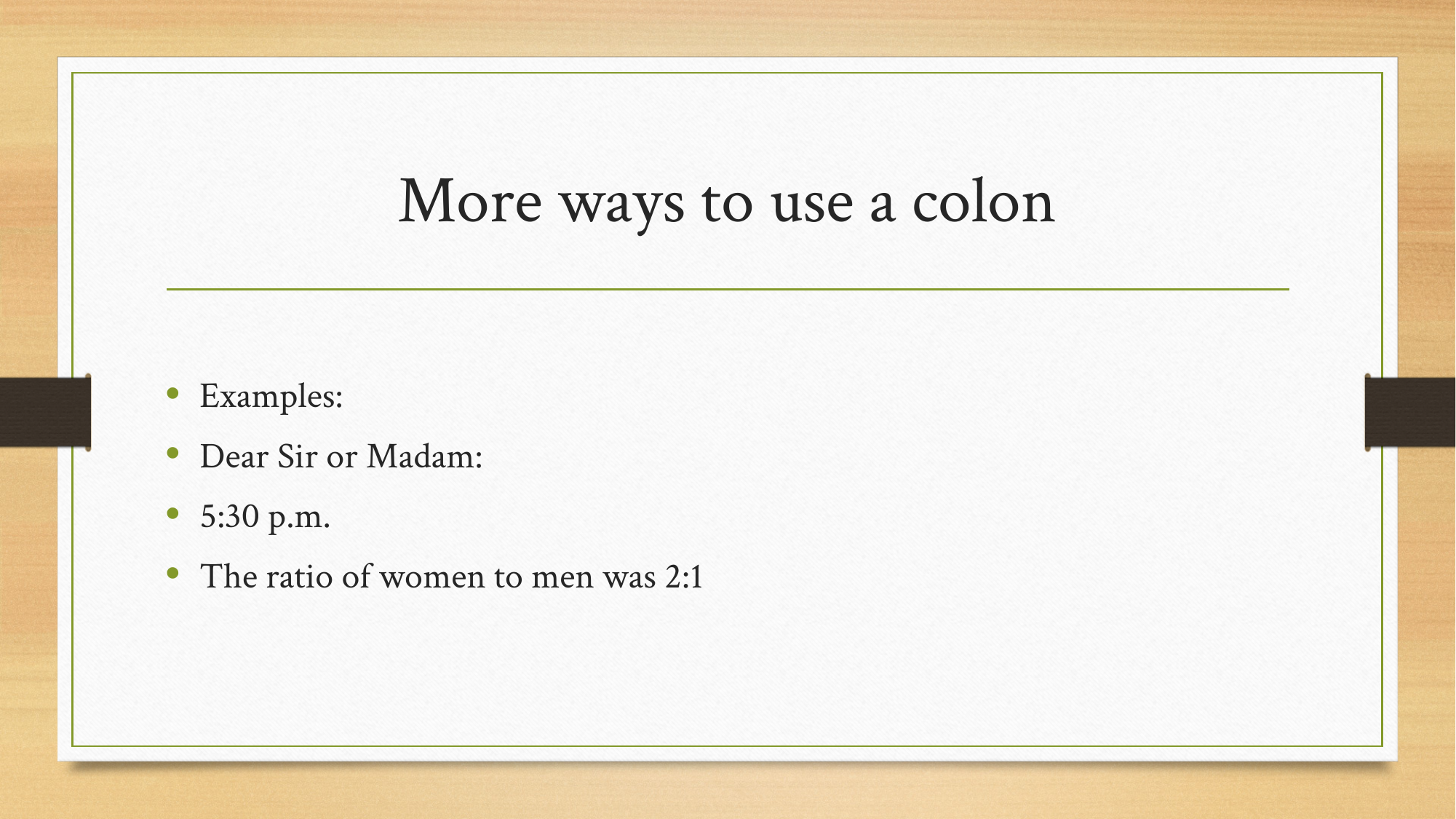

# More ways to use a colon

Examples:
Dear Sir or Madam:
5:30 p.m.
The ratio of women to men was 2:1